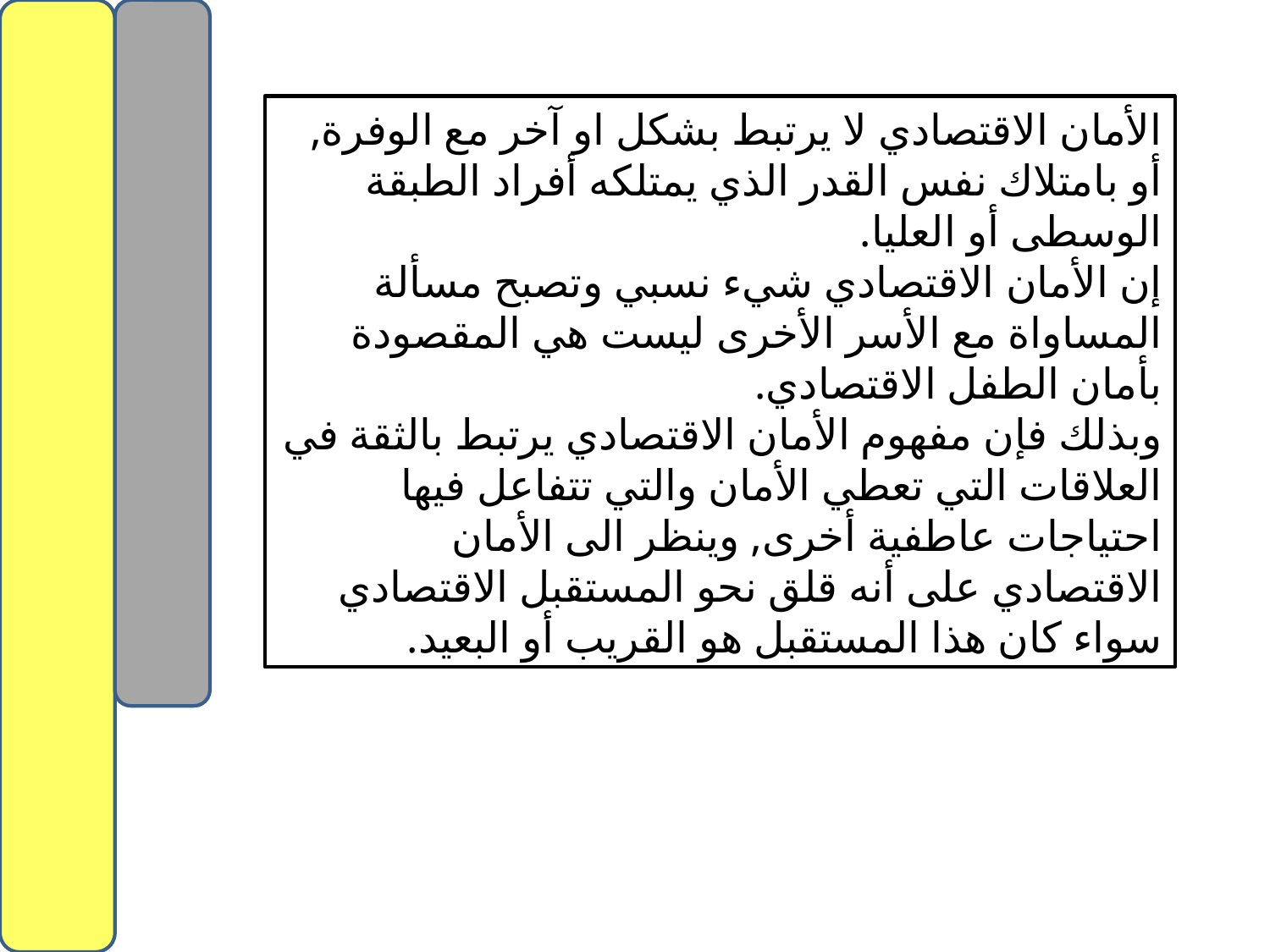

الأمان الاقتصادي لا يرتبط بشكل او آخر مع الوفرة, أو بامتلاك نفس القدر الذي يمتلكه أفراد الطبقة الوسطى أو العليا.
إن الأمان الاقتصادي شيء نسبي وتصبح مسألة المساواة مع الأسر الأخرى ليست هي المقصودة بأمان الطفل الاقتصادي.
وبذلك فإن مفهوم الأمان الاقتصادي يرتبط بالثقة في العلاقات التي تعطي الأمان والتي تتفاعل فيها احتياجات عاطفية أخرى, وينظر الى الأمان الاقتصادي على أنه قلق نحو المستقبل الاقتصادي سواء كان هذا المستقبل هو القريب أو البعيد.